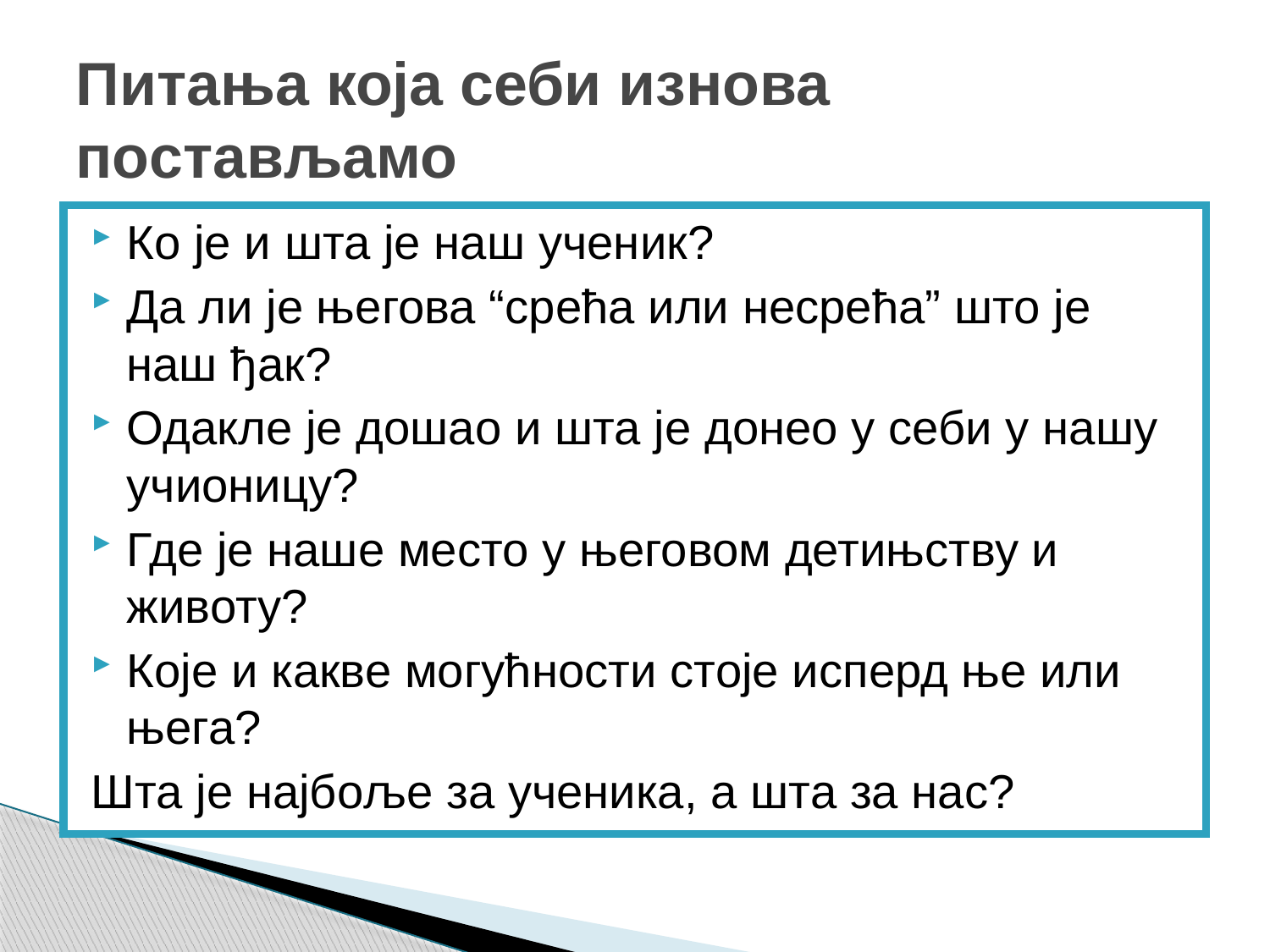

# Питања која себи изнова постављамо
Ко је и шта је наш ученик?
Да ли је његова “срећа или несрећа” што је наш ђак?
Одакле је дошао и шта је донео у себи у нашу учионицу?
Где је наше место у његовом детињству и животу?
Које и какве могућности стоје исперд ње или њега?
Шта је најбоље за ученика, а шта за нас?